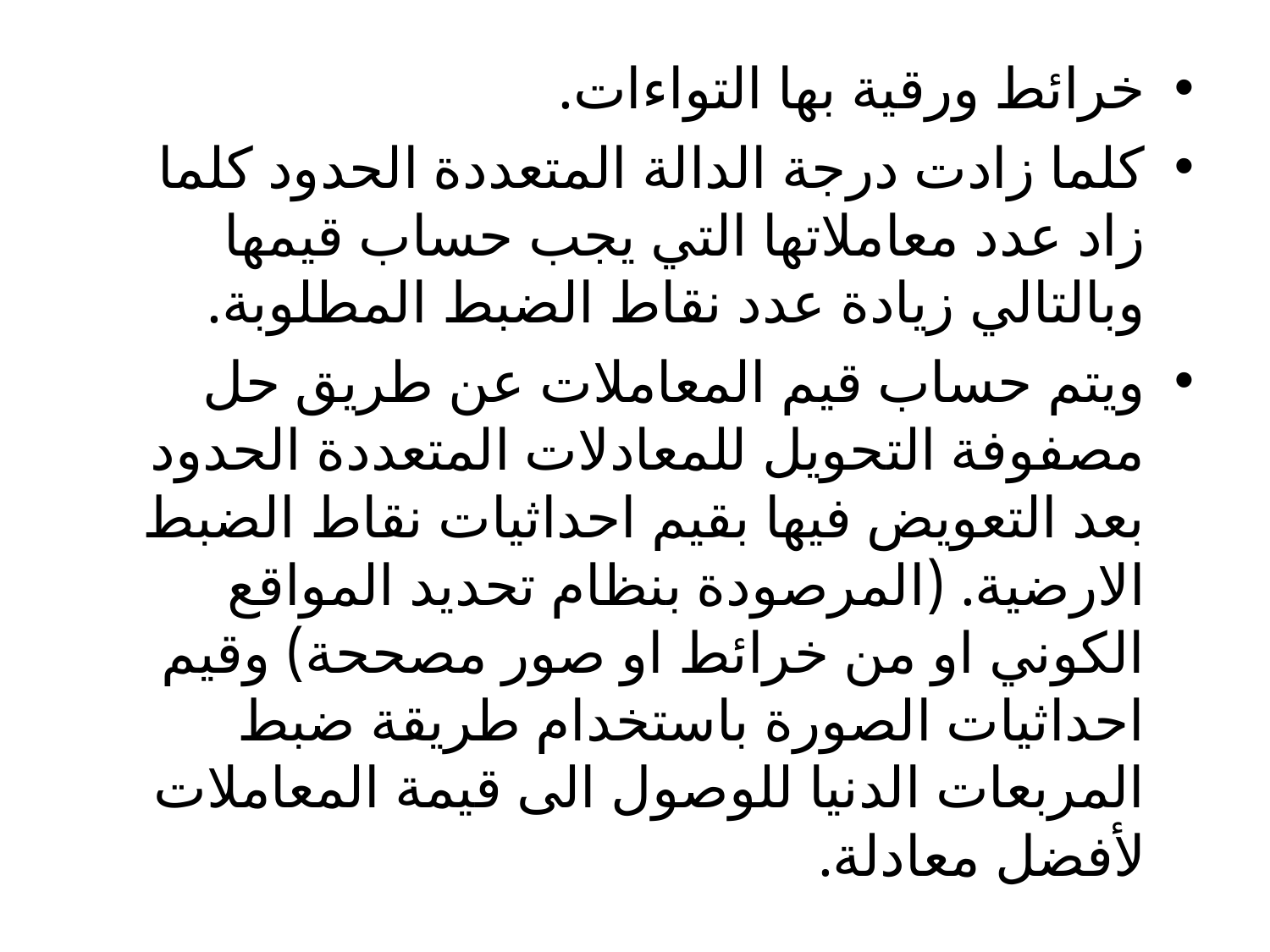

خرائط ورقية بها التواءات.
كلما زادت درجة الدالة المتعددة الحدود كلما زاد عدد معاملاتها التي يجب حساب قيمها وبالتالي زيادة عدد نقاط الضبط المطلوبة.
ويتم حساب قيم المعاملات عن طريق حل مصفوفة التحويل للمعادلات المتعددة الحدود بعد التعويض فيها بقيم احداثيات نقاط الضبط الارضية. (المرصودة بنظام تحديد المواقع الكوني او من خرائط او صور مصححة) وقيم احداثيات الصورة باستخدام طريقة ضبط المربعات الدنيا للوصول الى قيمة المعاملات لأفضل معادلة.